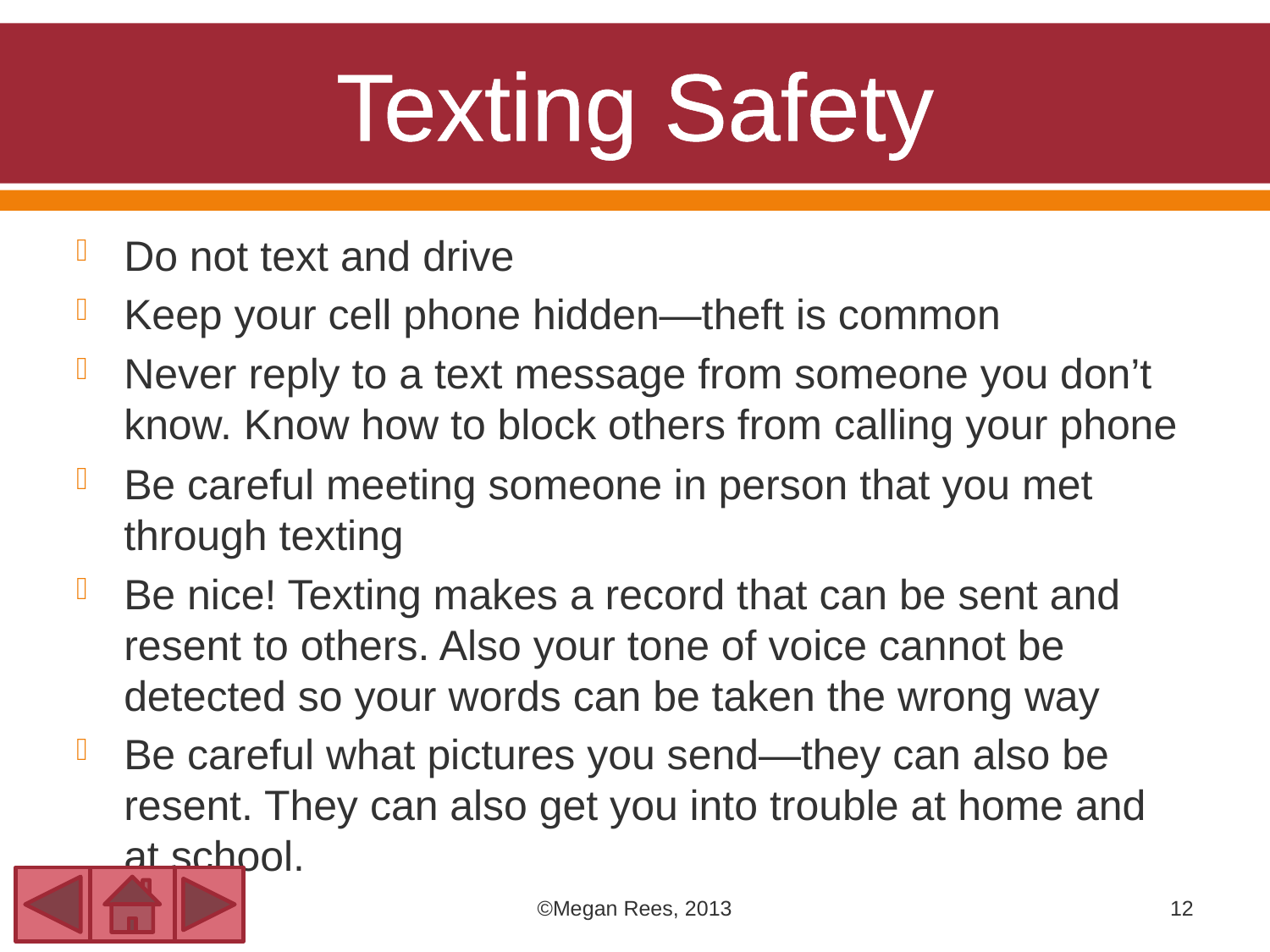

# Texting Safety
Do not text and drive
Keep your cell phone hidden—theft is common
Never reply to a text message from someone you don’t know. Know how to block others from calling your phone
Be careful meeting someone in person that you met through texting
Be nice! Texting makes a record that can be sent and resent to others. Also your tone of voice cannot be detected so your words can be taken the wrong way
Be careful what pictures you send—they can also be resent. They can also get you into trouble at home and at school.

©Megan Rees, 2013
12